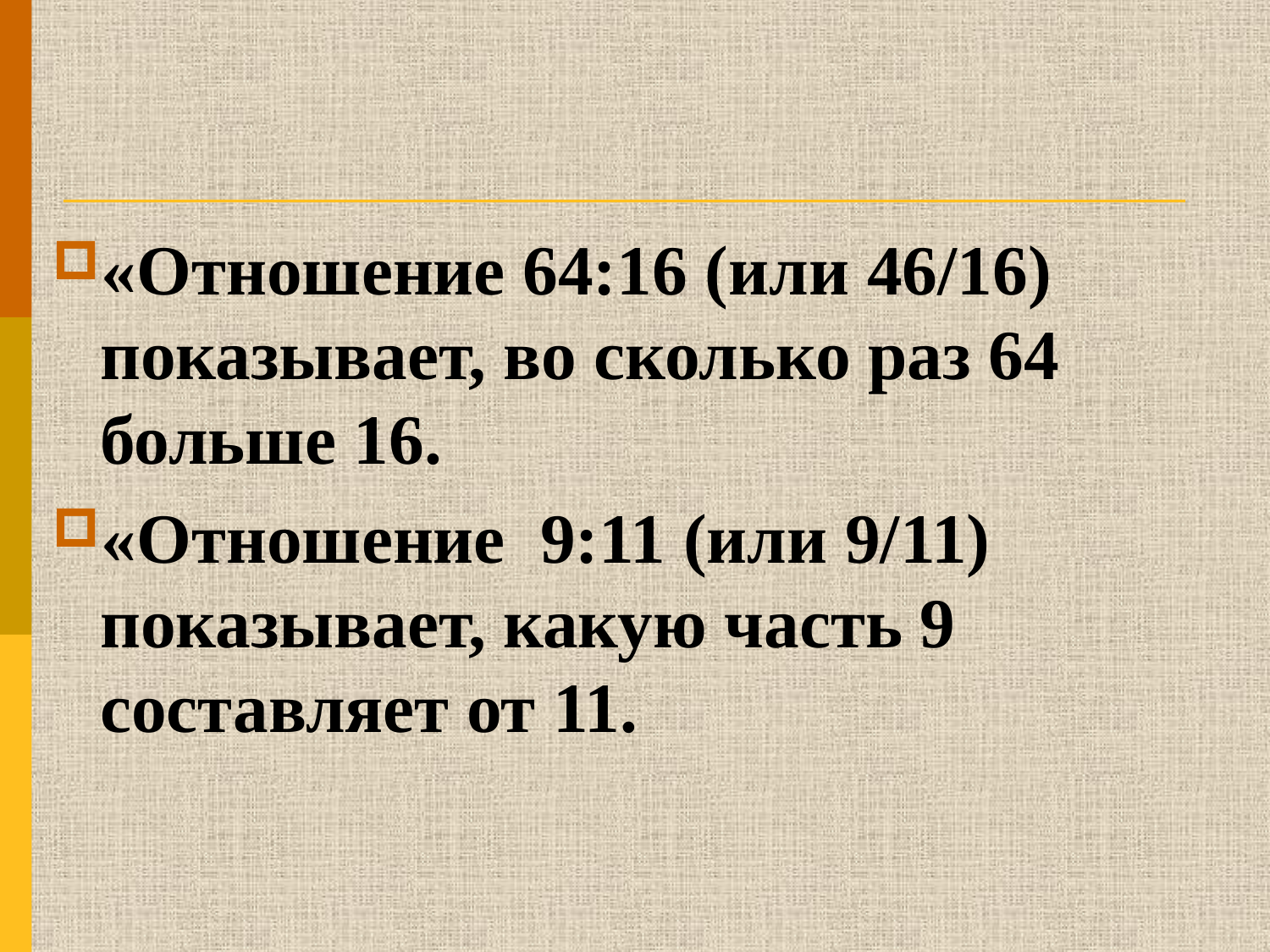

«Отношение 64:16 (или 46/16) показывает, во сколько раз 64 больше 16.
«Отношение  9:11 (или 9/11) показывает, какую часть 9 составляет от 11.